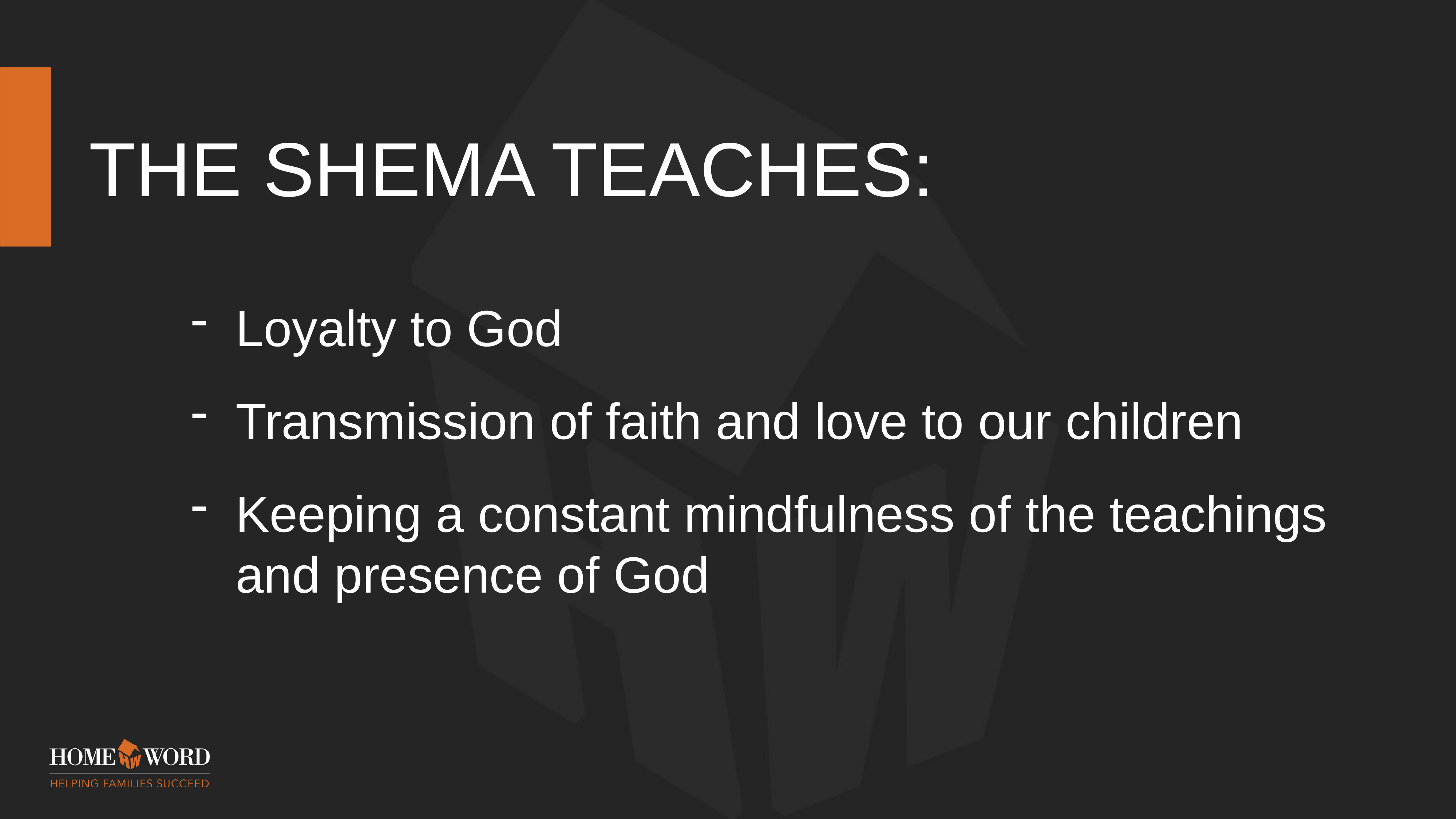

# The Shema Teaches:
Loyalty to God
Transmission of faith and love to our children
Keeping a constant mindfulness of the teachings and presence of God